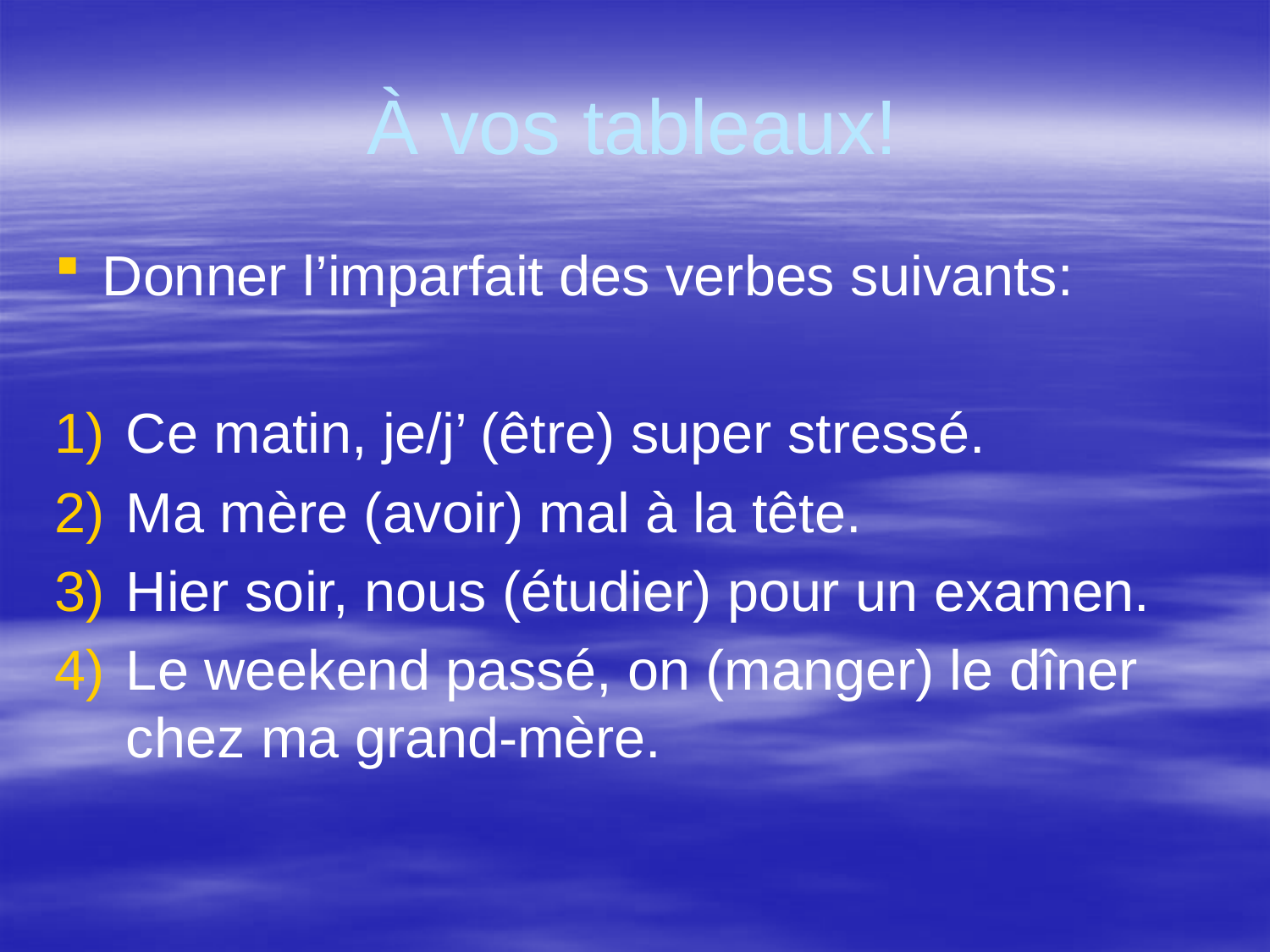

# À vos tableaux!
Donner l’imparfait des verbes suivants:

Ce matin, je/j’ (être) super stressé.
Ma mère (avoir) mal à la tête.
Hier soir, nous (étudier) pour un examen.
Le weekend passé, on (manger) le dîner chez ma grand-mère.